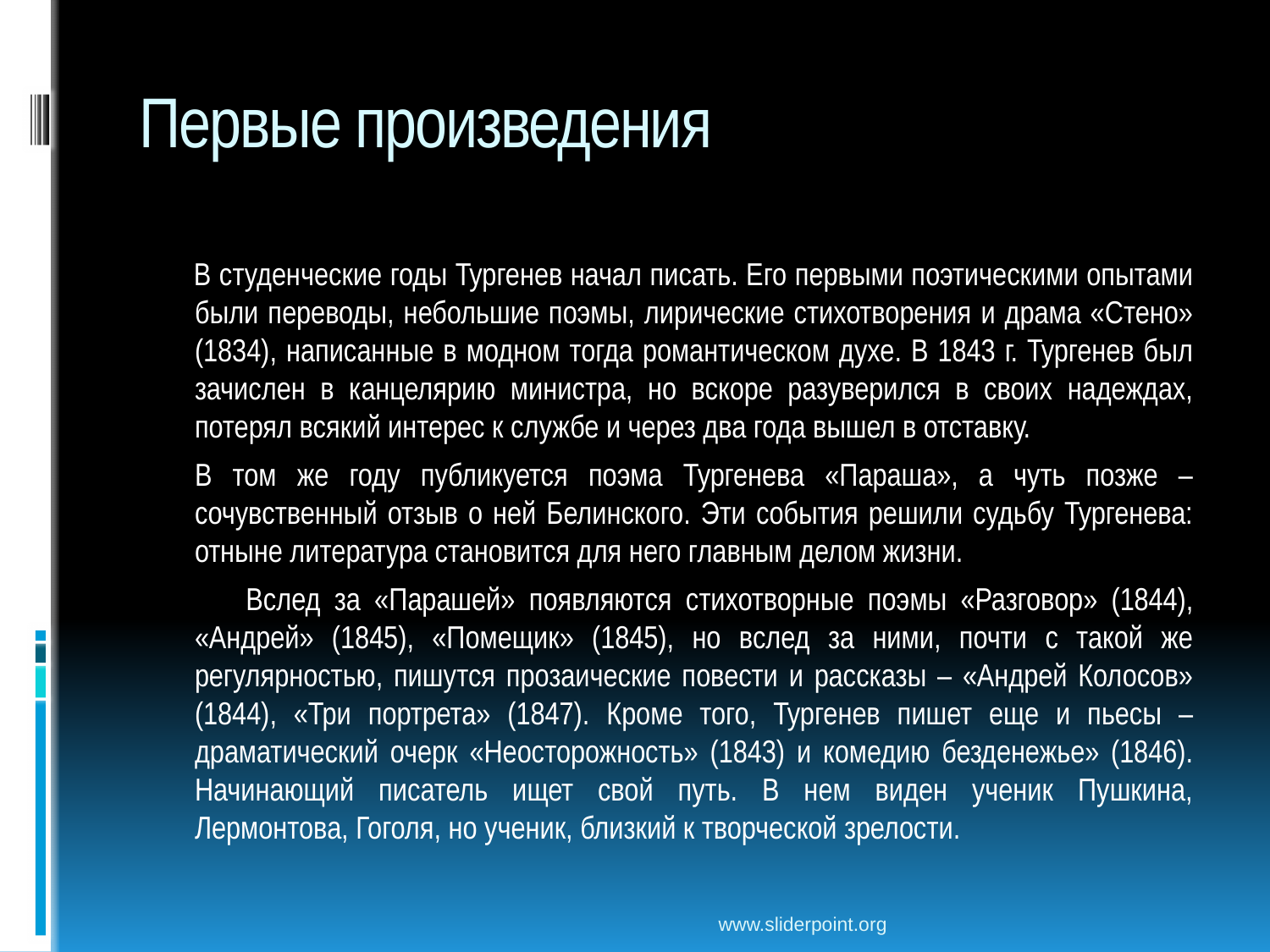

# Первые произведения
      В студенческие годы Тургенев начал писать. Его первыми поэтическими опытами были переводы, небольшие поэмы, лирические стихотворения и драма «Стено» (1834), написанные в модном тогда романтическом духе. В 1843 г. Тургенев был зачислен в канцелярию министра, но вскоре разуверился в своих надеждах, потерял всякий интерес к службе и через два года вышел в отставку.
	В том же году публикуется поэма Тургенева «Параша», а чуть позже – сочувственный отзыв о ней Белинского. Эти события решили судьбу Тургенева: отныне литература становится для него главным делом жизни.
       Вслед за «Парашей» появляются стихотворные поэмы «Разговор» (1844), «Андрей» (1845), «Помещик» (1845), но вслед за ними, почти с такой же регулярностью, пишутся прозаические повести и рассказы – «Андрей Колосов» (1844), «Три портрета» (1847). Кроме того, Тургенев пишет еще и пьесы – драматический очерк «Неосторожность» (1843) и комедию безденежье» (1846). Начинающий писатель ищет свой путь. В нем виден ученик Пушкина, Лермонтова, Гоголя, но ученик, близкий к творческой зрелости.

www.sliderpoint.org